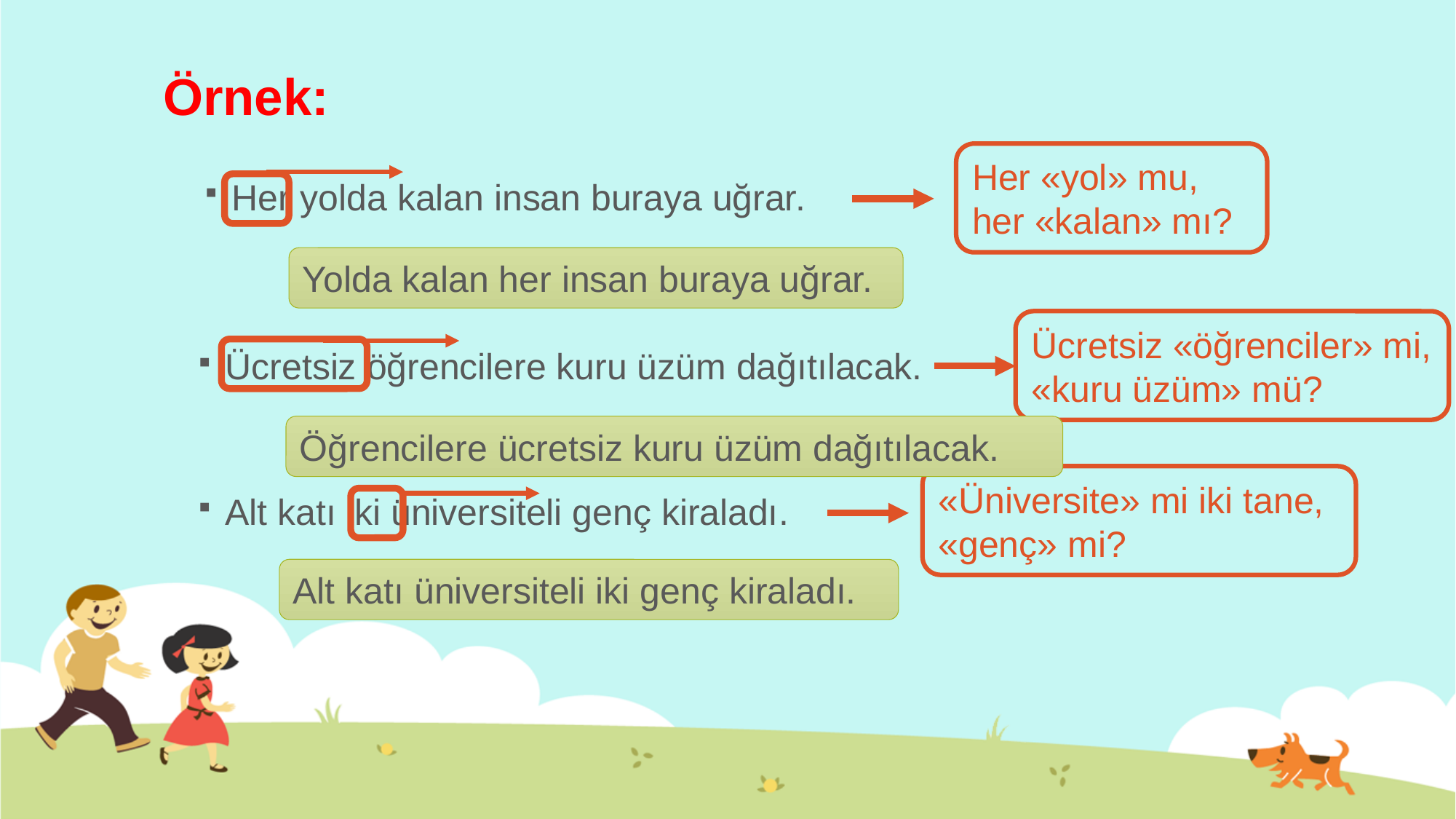

# Örnek:
Her «yol» mu, her «kalan» mı?
Her yolda kalan insan buraya uğrar.

Yolda kalan her insan buraya uğrar.
Ücretsiz «öğrenciler» mi, «kuru üzüm» mü?

Ücretsiz öğrencilere kuru üzüm dağıtılacak.
Öğrencilere ücretsiz kuru üzüm dağıtılacak.
«Üniversite» mi iki tane, «genç» mi?
Alt katı iki üniversiteli genç kiraladı.

Alt katı üniversiteli iki genç kiraladı.